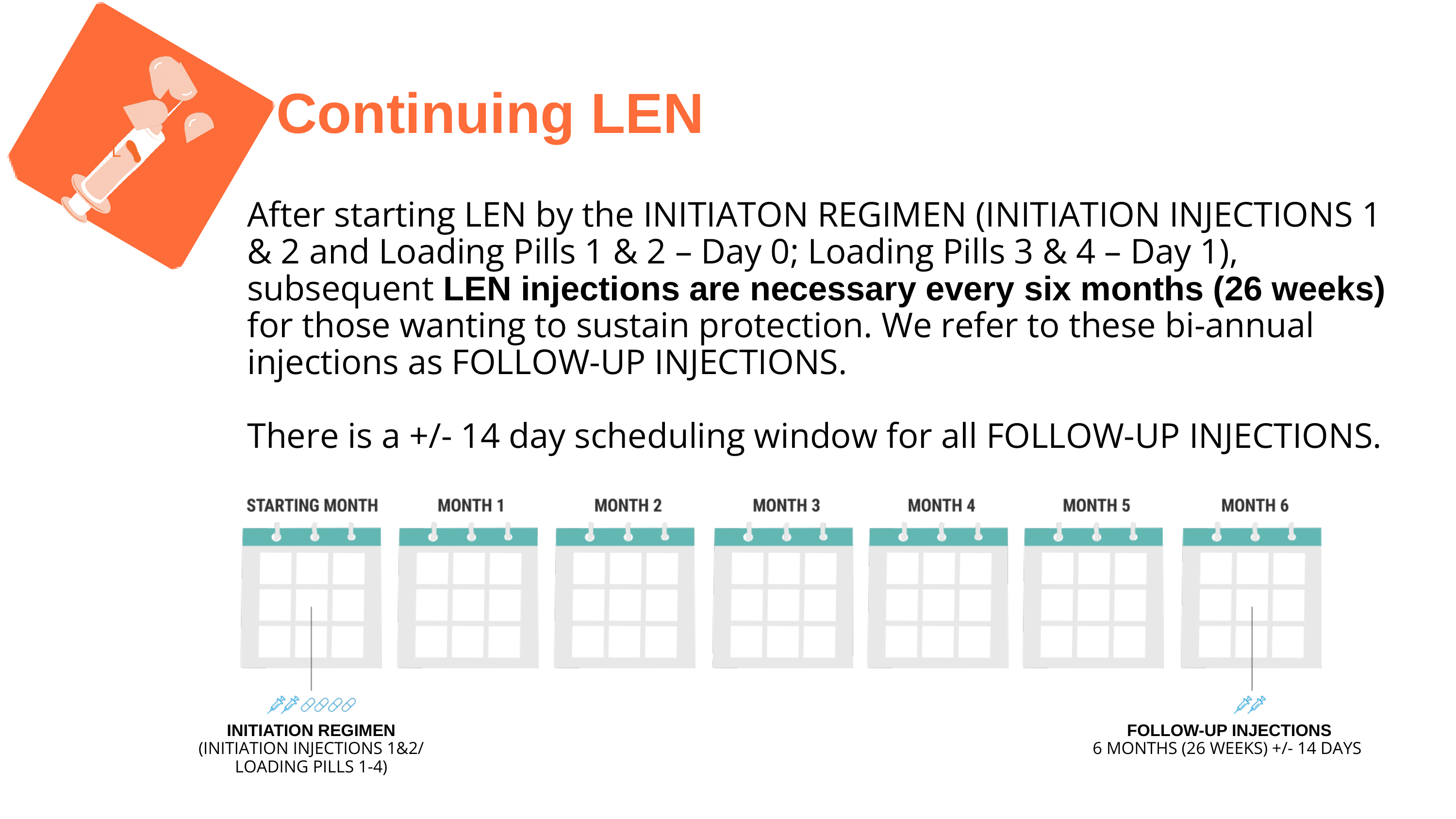

L
Continuing LEN
After starting LEN by the INITIATON REGIMEN (INITIATION INJECTIONS 1 & 2 and Loading Pills 1 & 2 – Day 0; Loading Pills 3 & 4 – Day 1), subsequent LEN injections are necessary every six months (26 weeks) for those wanting to sustain protection. We refer to these bi-annual injections as FOLLOW-UP INJECTIONS.

There is a +/- 14 day scheduling window for all FOLLOW-UP INJECTIONS.

INITIATION REGIMEN
(INITIATION INJECTIONS 1&2/ LOADING PILLS 1-4)
FOLLOW-UP INJECTIONS
6 MONTHS (26 WEEKS) +/- 14 DAYS